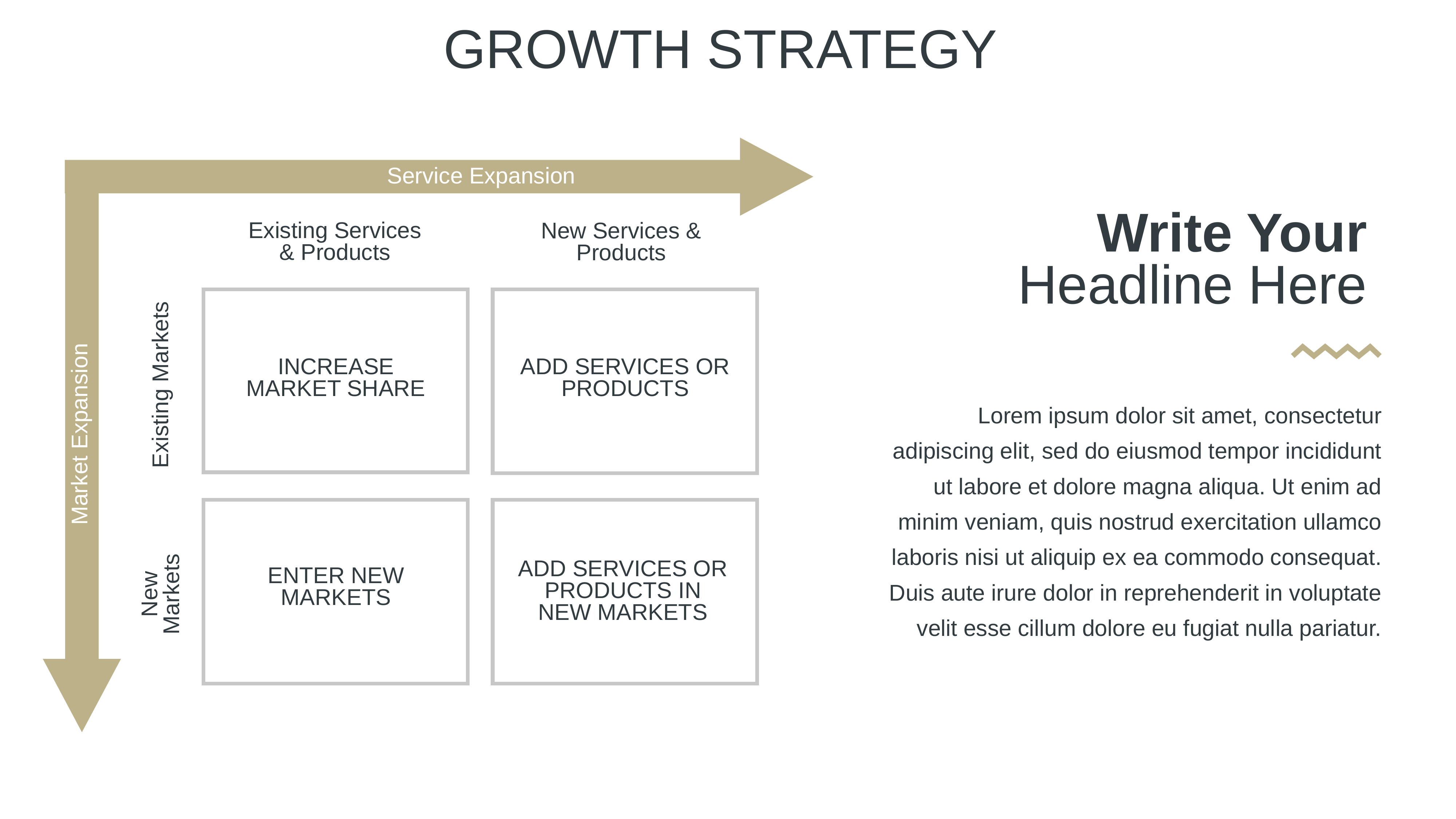

Growth Strategy

Service Expansion
Write Your
Headline Here
Existing Services
& Products
New Services & Products

Increase Market Share
Add Services or Products

Existing Markets
Lorem ipsum dolor sit amet, consectetur adipiscing elit, sed do eiusmod tempor incididunt ut labore et dolore magna aliqua. Ut enim ad minim veniam, quis nostrud exercitation ullamco laboris nisi ut aliquip ex ea commodo consequat. Duis aute irure dolor in reprehenderit in voluptate velit esse cillum dolore eu fugiat nulla pariatur.

Market Expansion

Add Services or Products in New Markets
Enter New Markets
New Markets